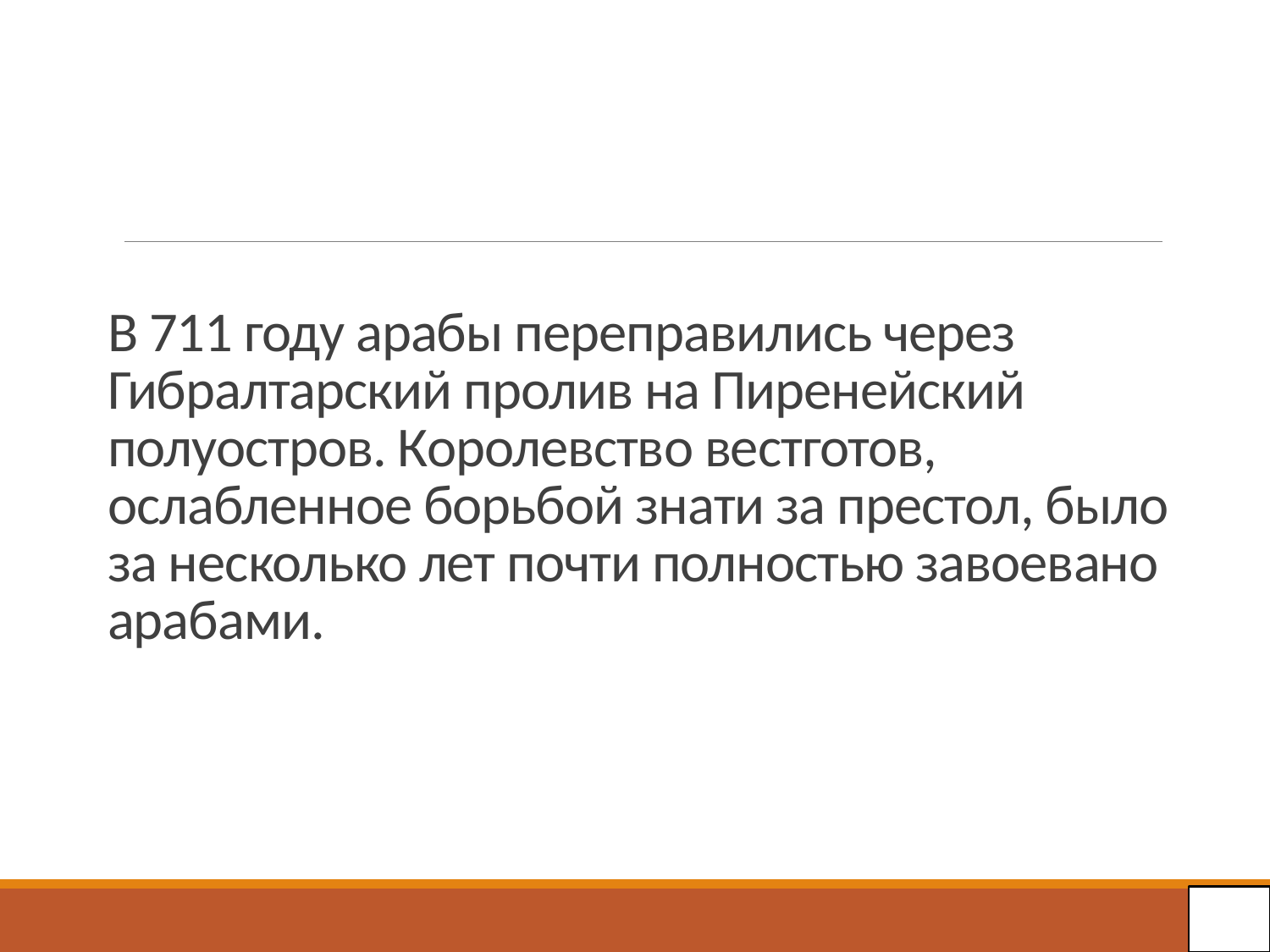

# В 711 году арабы переправились через Гибралтарский пролив на Пиренейский полуостров. Королевство вестготов, ослабленное борьбой знати за престол, было за несколько лет почти полностью завоевано арабами.
14